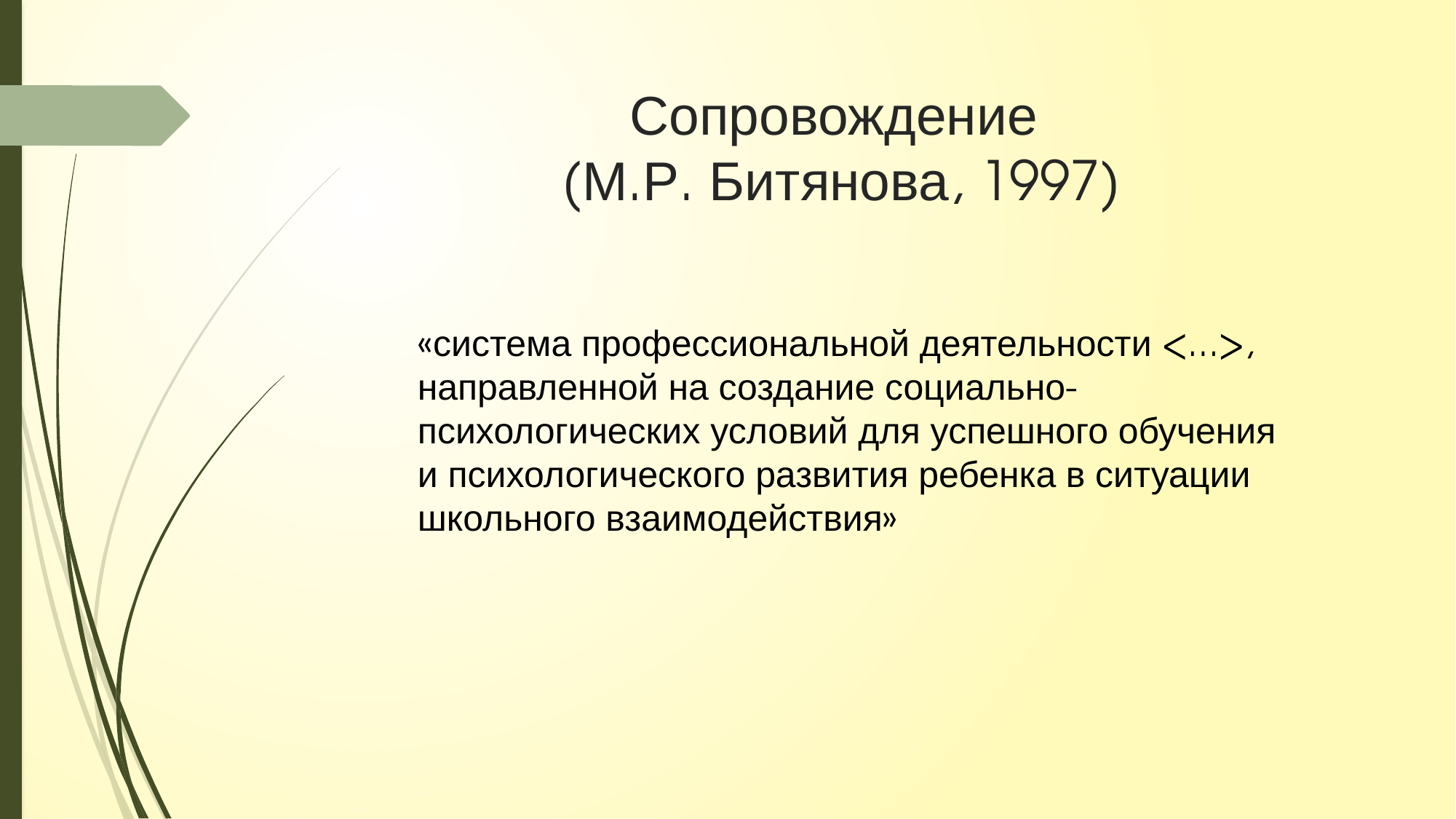

# Сопровождение (М.Р. Битянова, 1997)
«система профессиональной деятельности <…>, направленной на создание социально-психологических условий для успешного обучения и психологического развития ребенка в ситуации школьного взаимодействия»